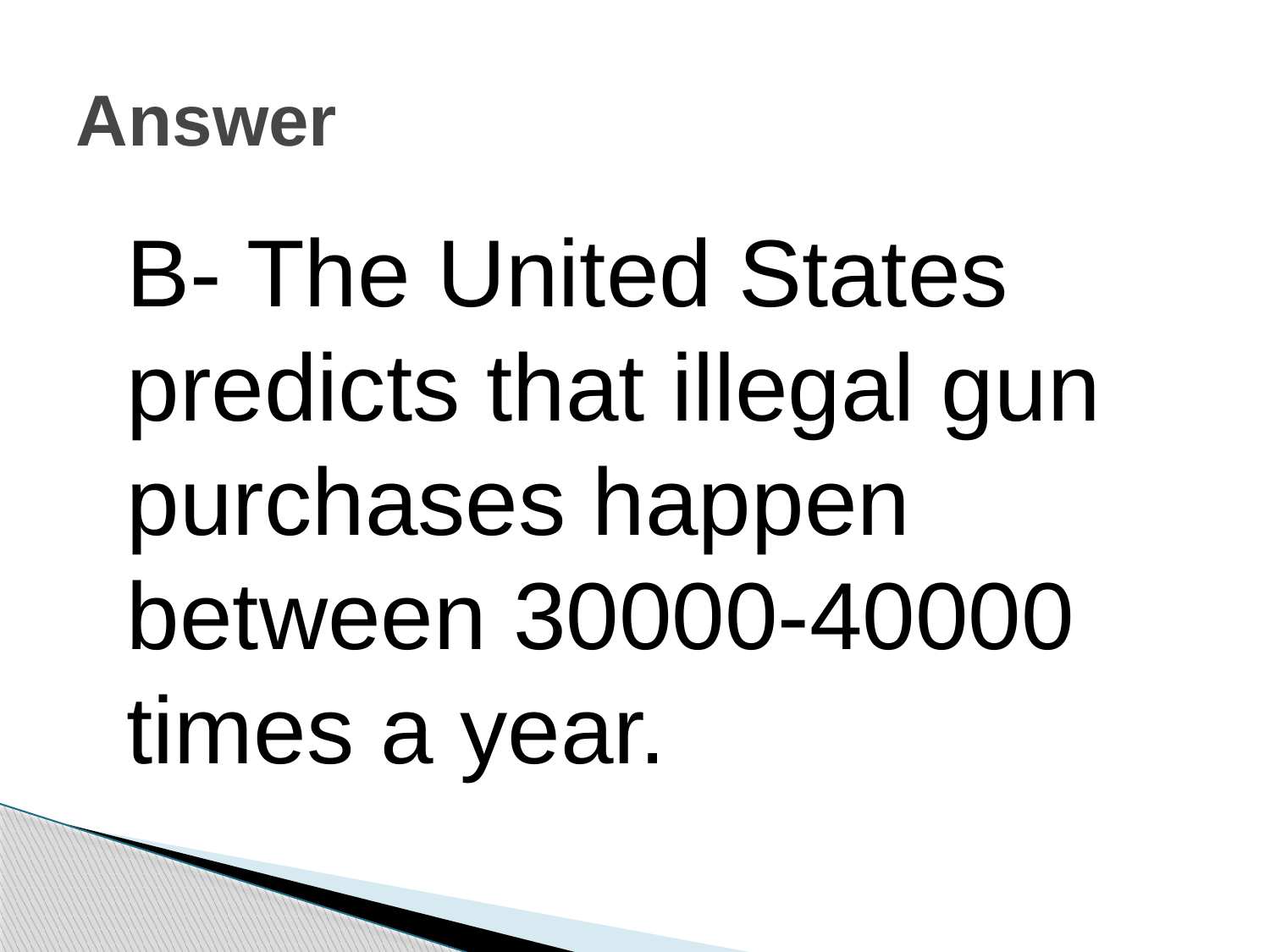

# Answer
	B- The United States predicts that illegal gun purchases happen between 30000-40000 times a year.